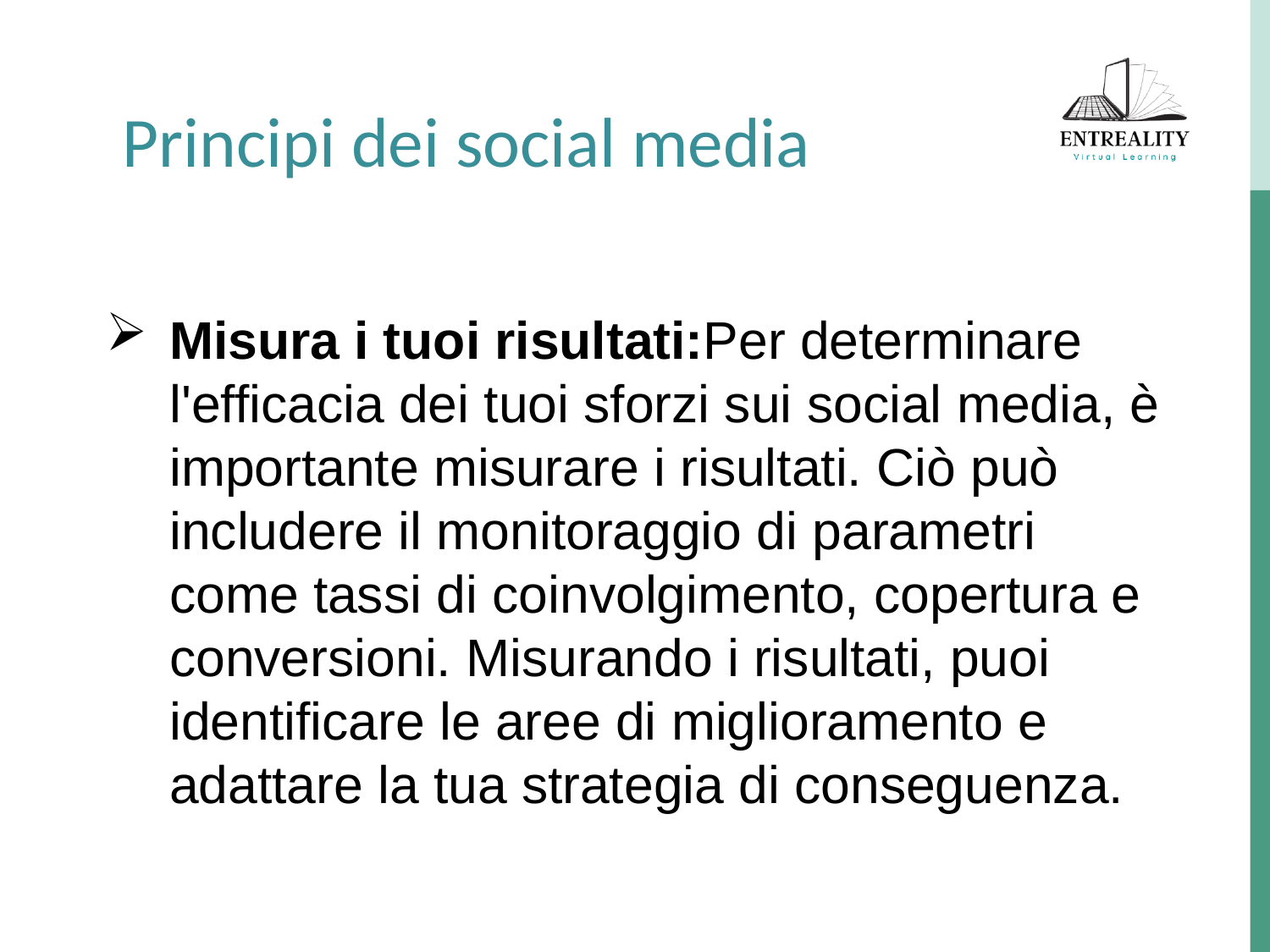

Principi dei social media

Misura i tuoi risultati:Per determinare l'efficacia dei tuoi sforzi sui social media, è importante misurare i risultati. Ciò può includere il monitoraggio di parametri come tassi di coinvolgimento, copertura e conversioni. Misurando i risultati, puoi identificare le aree di miglioramento e adattare la tua strategia di conseguenza.